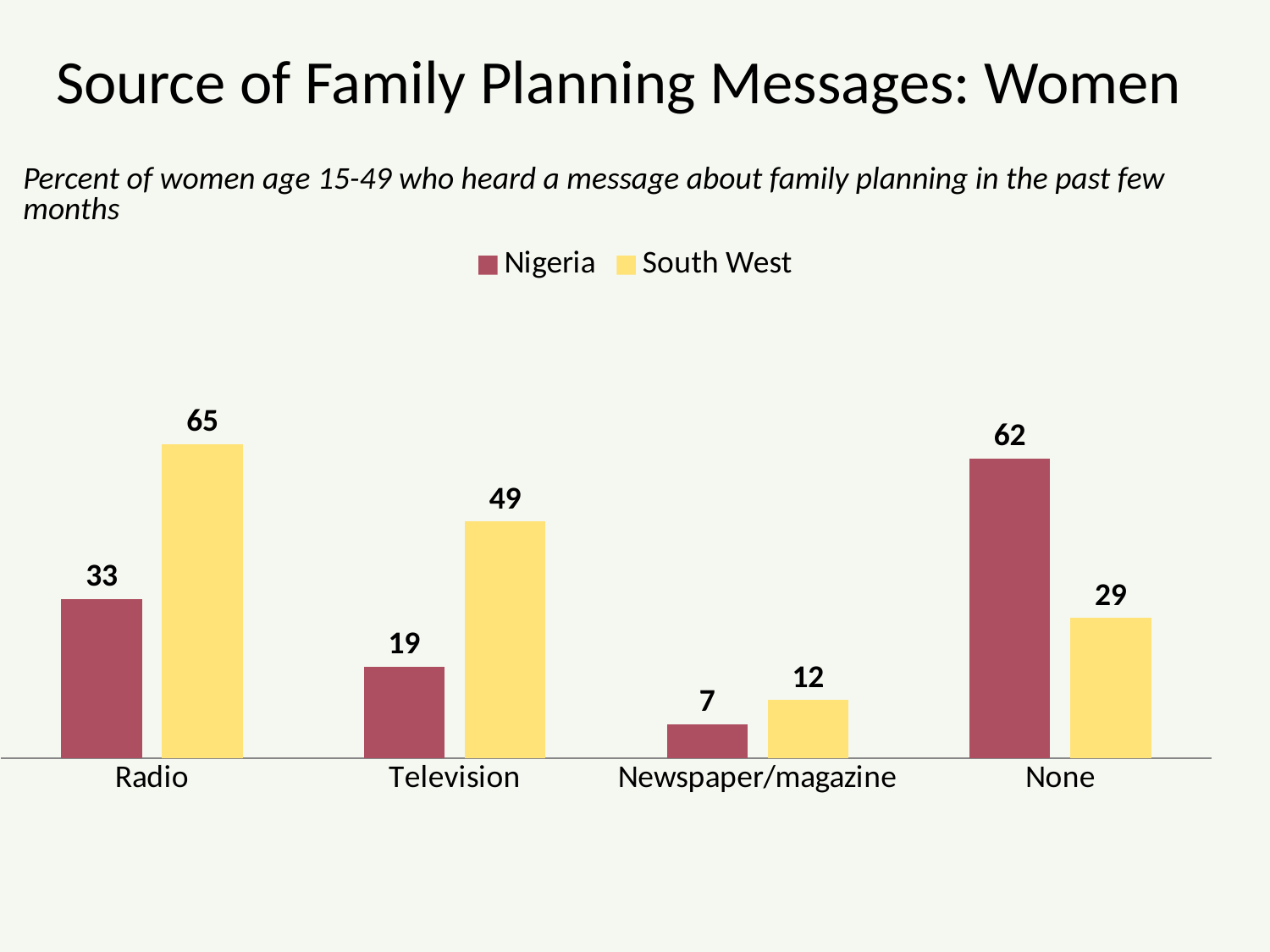

# Source of Family Planning Messages: Women
Percent of women age 15-49 who heard a message about family planning in the past few months

### Chart

| Category | Nigeria | South West |
|---|---|---|
| Radio | 33.0 | 65.0 |
| Television | 19.0 | 49.0 |
| Newspaper/magazine | 7.0 | 12.0 |
| None | 62.0 | 29.0 |